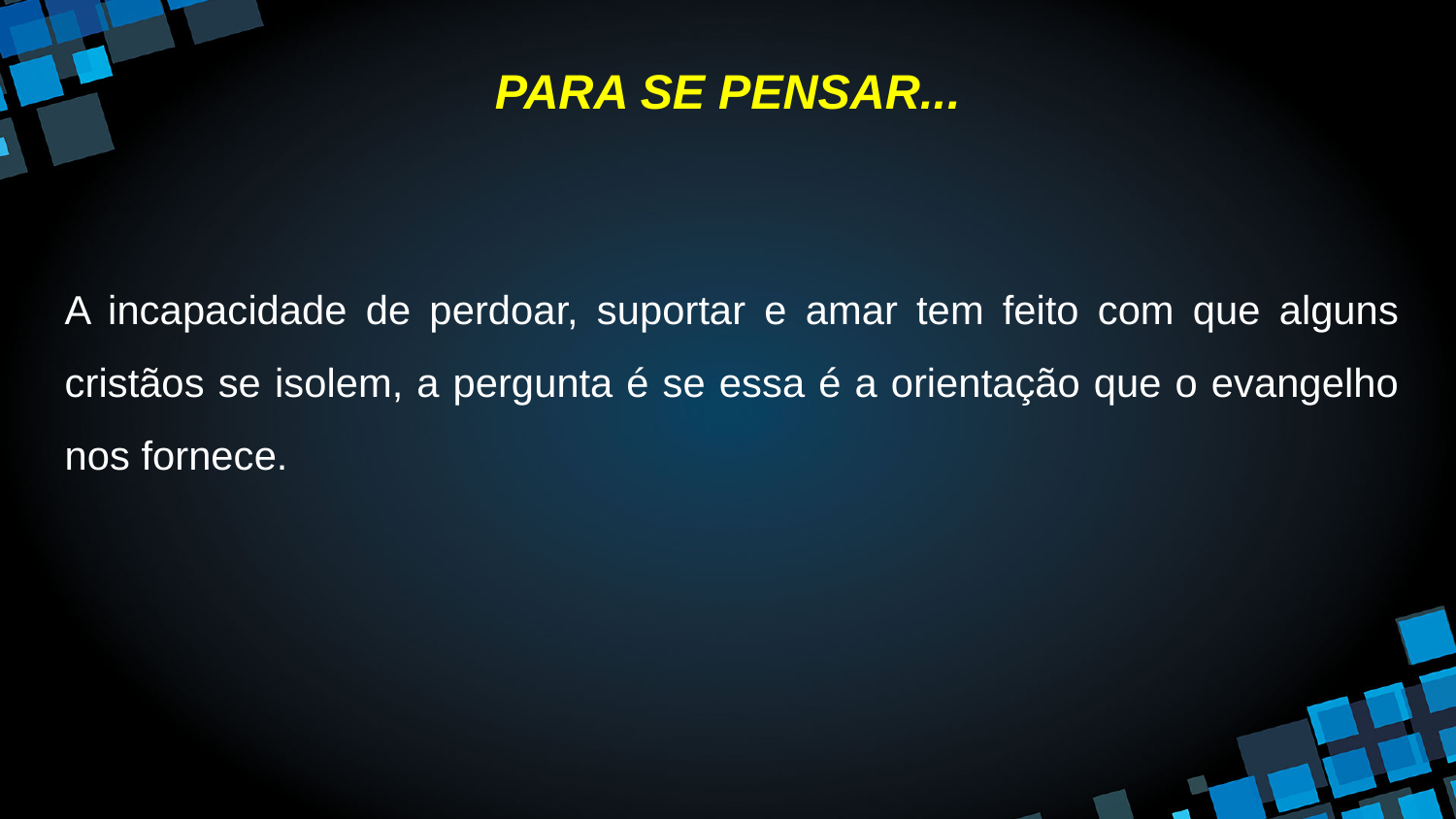

# PARA SE PENSAR...

A incapacidade de perdoar, suportar e amar tem feito com que alguns cristãos se isolem, a pergunta é se essa é a orientação que o evangelho nos fornece.